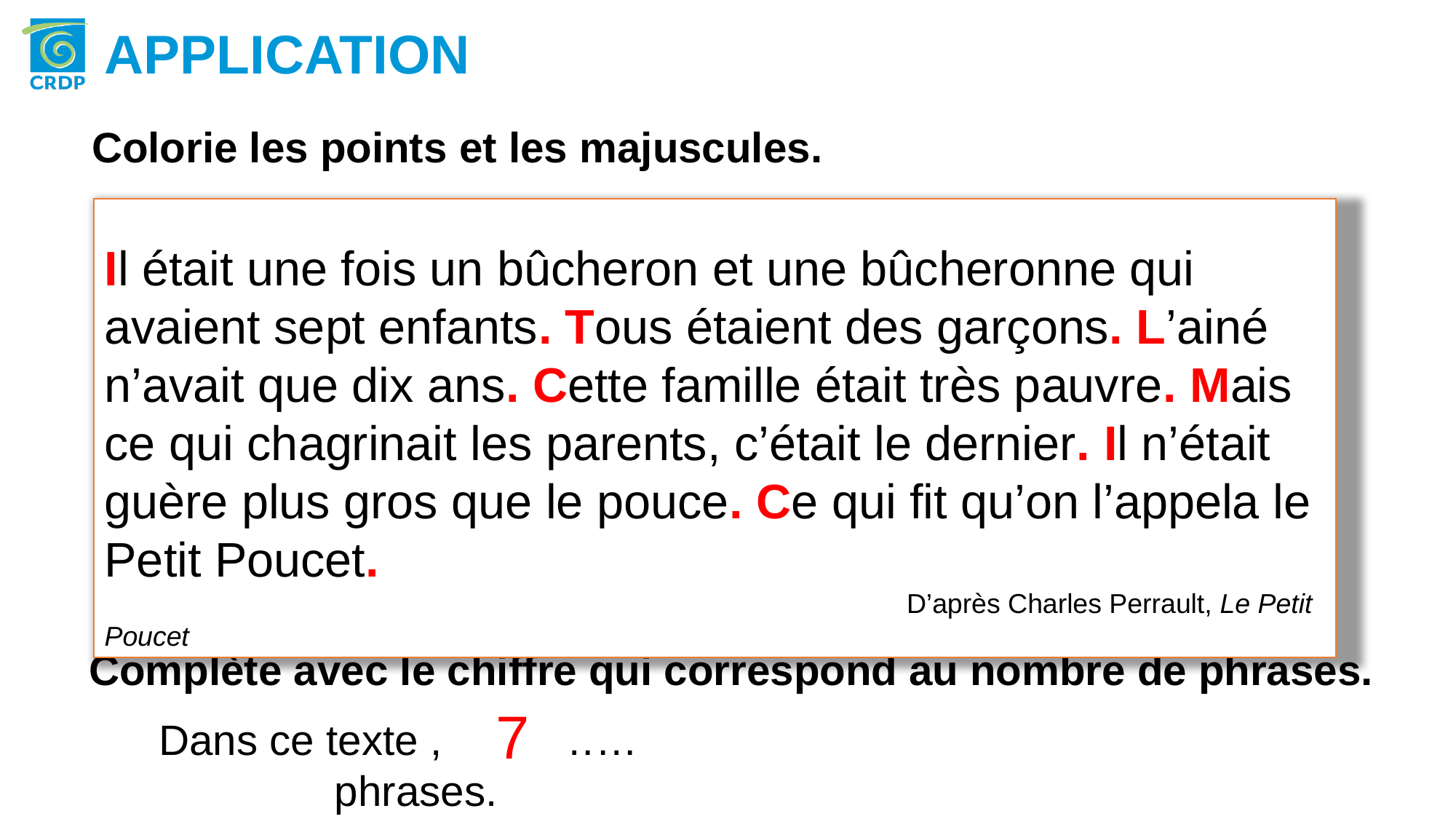

APPLICATION
Colorie les points et les majuscules.

Il était une fois un bûcheron et une bûcheronne qui avaient sept enfants. Tous étaient des garçons. L’ainé n’avait que dix ans. Cette famille était très pauvre. Mais ce qui chagrinait les parents, c’était le dernier. Il n’était guère plus gros que le pouce. Ce qui fit qu’on l’appela le Petit Poucet.
                                                                                                         D’après Charles Perrault, Le Petit Poucet

Il était une fois un bûcheron et une bûcheronne qui avaient sept enfants. Tous étaient des garçons. L’ainé n’avait que dix ans. Cette famille était très pauvre. Mais ce qui chagrinait les parents, c’était le dernier. Il n’était guère plus gros que le pouce. Ce qui fit qu’on l’appela le Petit Poucet.
                                                                                                         D’après Charles Perrault, Le Petit Poucet
Complète avec le chiffre qui correspond au nombre de phrases.
7
Dans ce texte , il y a ……    phrases.